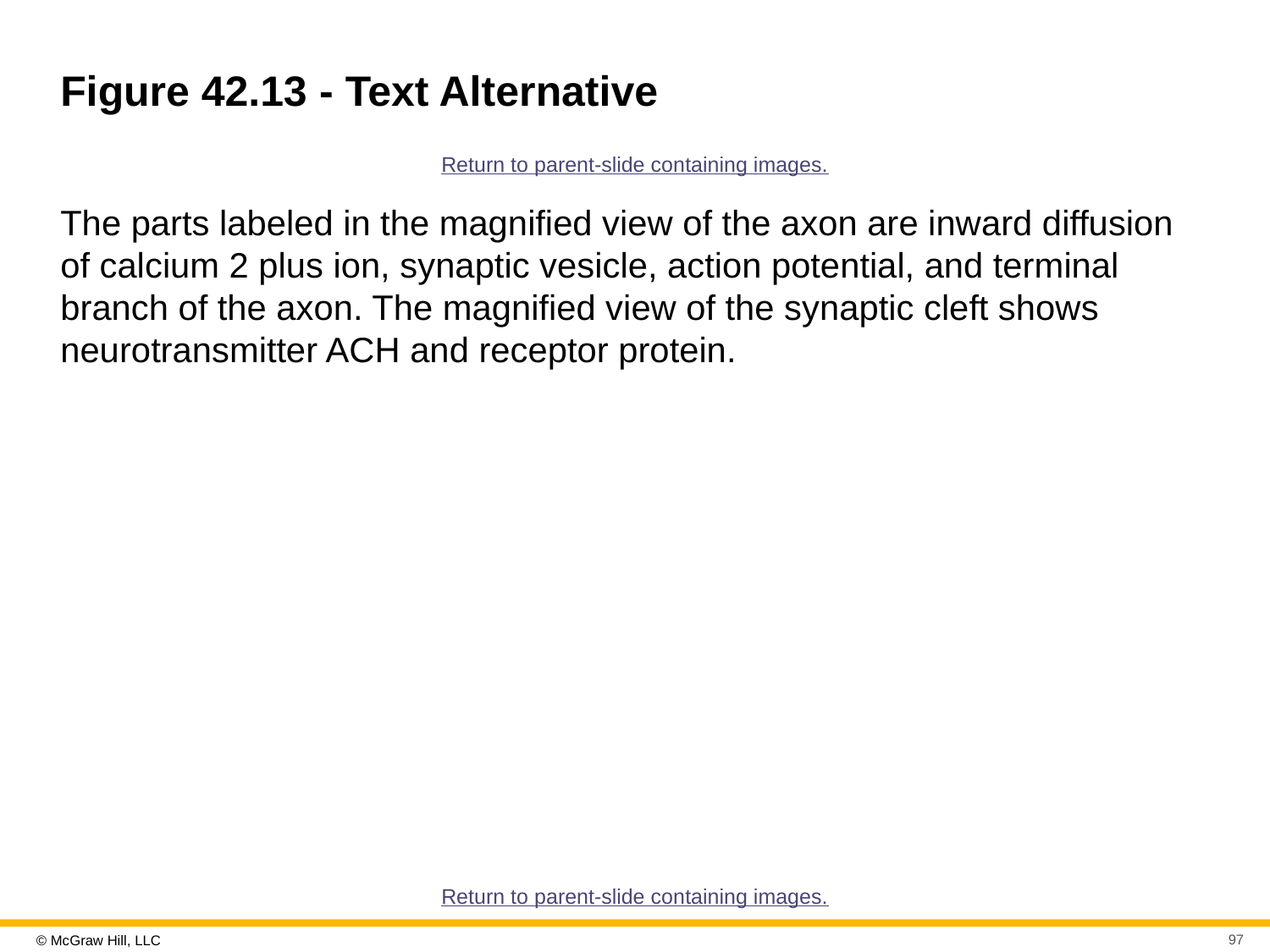

# Figure 42.13 - Text Alternative
Return to parent-slide containing images.
The parts labeled in the magnified view of the axon are inward diffusion of calcium 2 plus ion, synaptic vesicle, action potential, and terminal branch of the axon. The magnified view of the synaptic cleft shows neurotransmitter ACH and receptor protein.
Return to parent-slide containing images.
97